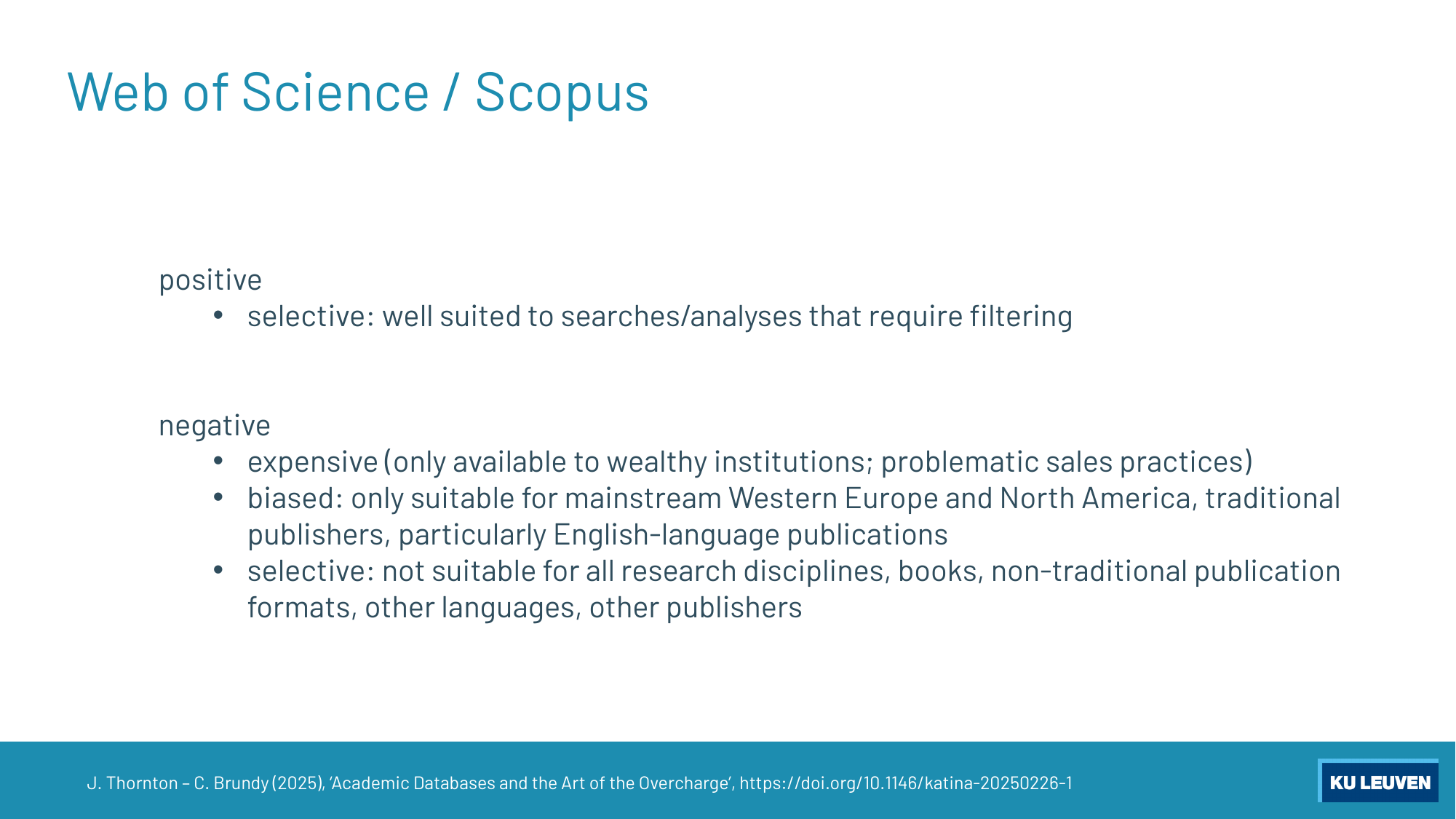

Web of Science / Scopus

positive
selective: well suited to searches/analyses that require filtering

negative
expensive (only available to wealthy institutions; problematic sales practices)
biased: only suitable for mainstream Western Europe and North America, traditional publishers, particularly English-language publications
selective: not suitable for all research disciplines, books, non-traditional publication formats, other languages, other publishers
J. Thornton – C. Brundy (2025), ‘Academic Databases and the Art of the Overcharge’, https://doi.org/10.1146/katina-20250226-1